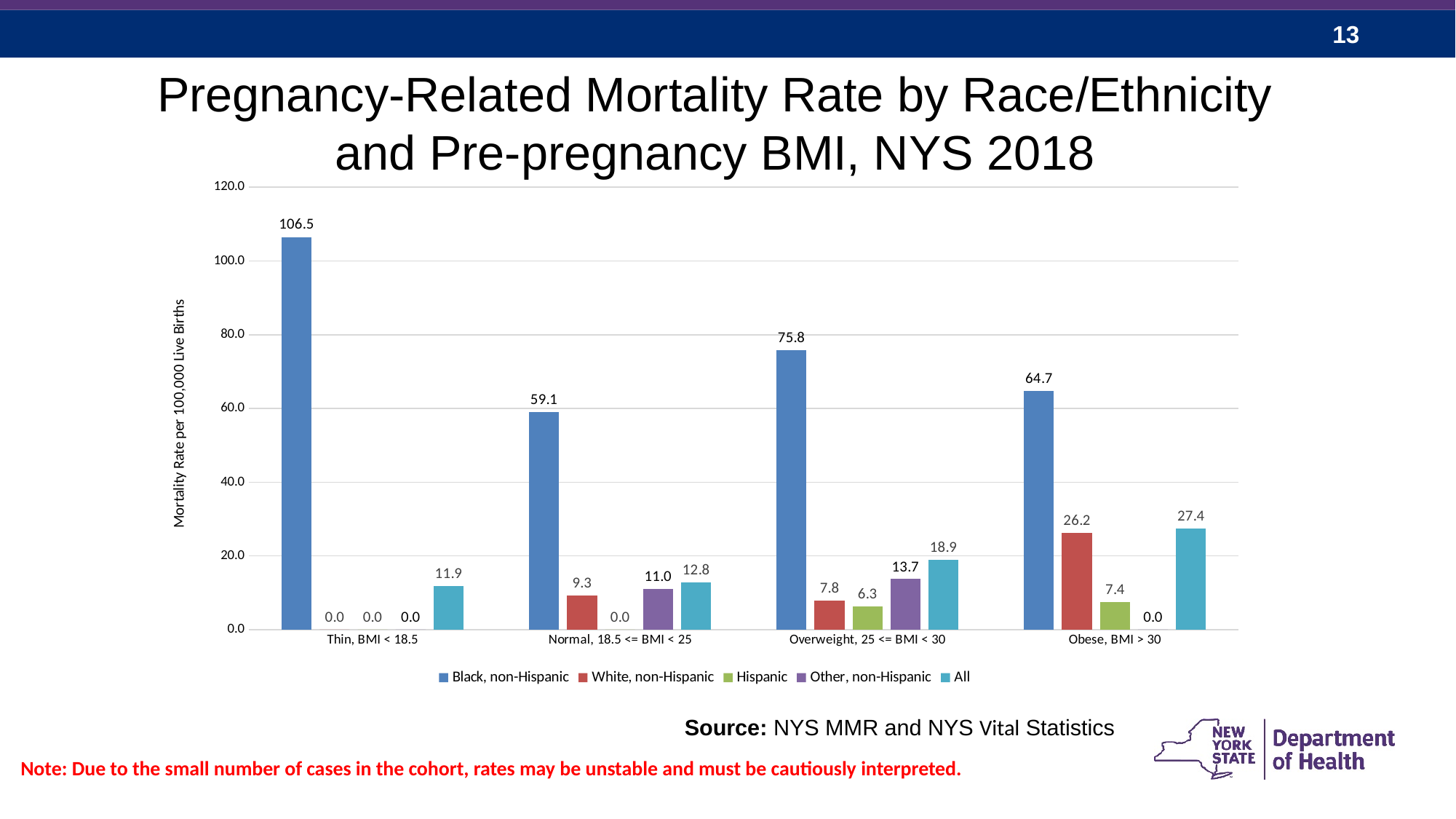

Pregnancy-Related Mortality Rate by Race/Ethnicity
and Pre-pregnancy BMI, NYS 2018

### Chart

| Category | Black, non-Hispanic | White, non-Hispanic | Hispanic | Other, non-Hispanic | All |
|---|---|---|---|---|---|
| Thin, BMI < 18.5 | 106.49627263045794 | 0.0 | 0.0 | 0.0 | 11.900511722004047 |
| Normal, 18.5 <= BMI < 25 | 59.09583374372107 | 9.312894633910112 | 0.0 | 11.04484205875856 | 12.813436366503707 |
| Overweight, 25 <= BMI < 30 | 75.79859231185706 | 7.8100593564511085 | 6.2566476881686794 | 13.706140350877192 | 18.92570799353085 |
| Obese, BMI > 30 | 64.70098900083187 | 26.218046755516713 | 7.387706855791962 | 0.0 | 27.427854945829985 |

### Chart

| Category |
|---|
Source: NYS MMR and NYS Vital Statistics
Note: Due to the small number of cases in the cohort, rates may be unstable and must be cautiously interpreted.